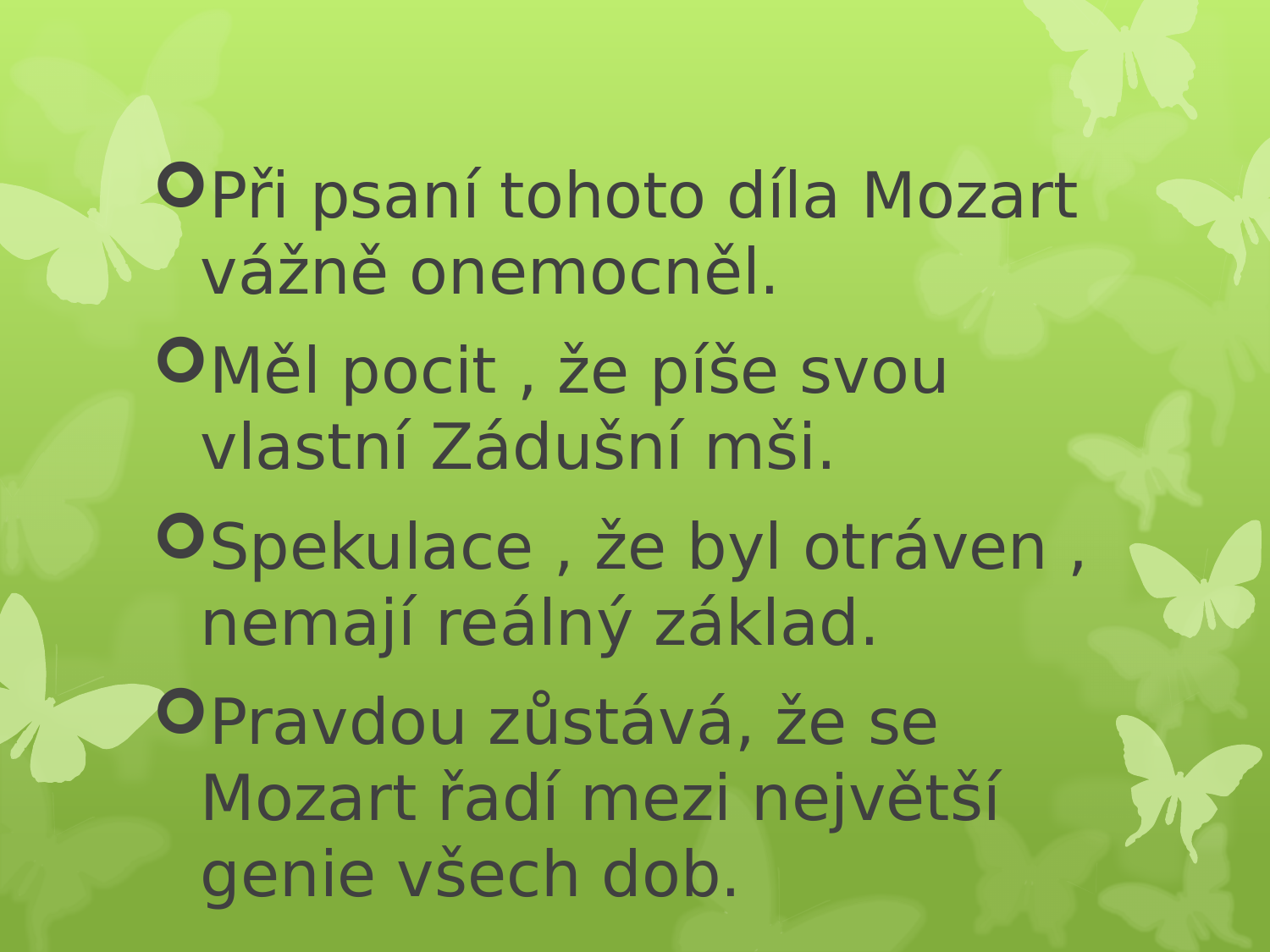

Při psaní tohoto díla Mozart vážně onemocněl.
Měl pocit , že píše svou vlastní Zádušní mši.
Spekulace , že byl otráven , nemají reálný základ.
Pravdou zůstává, že se Mozart řadí mezi největší genie všech dob.